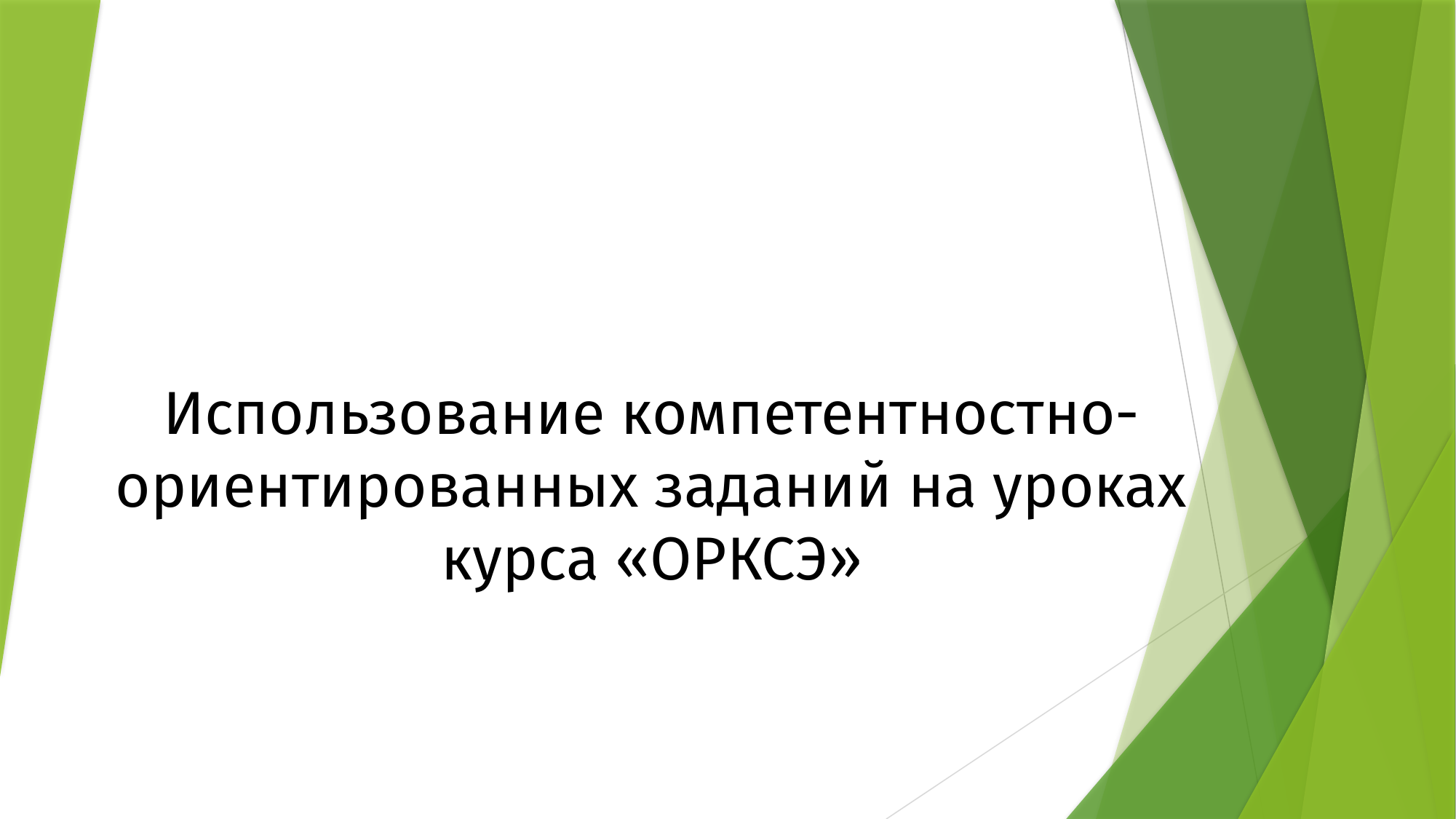

# Использование компетентностно-ориентированных заданий на уроках курса «ОРКСЭ»